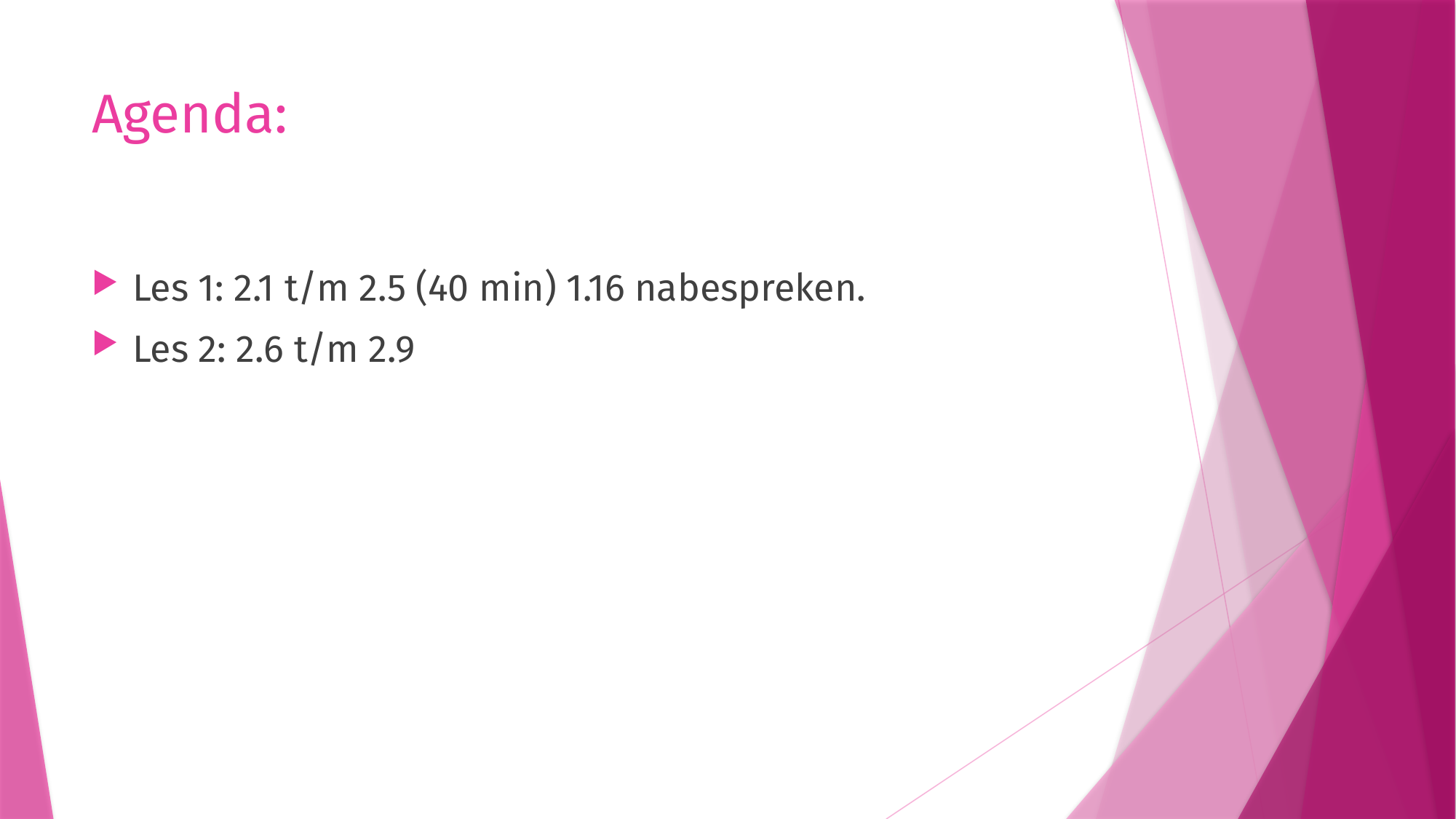

# Agenda:
Les 1: 2.1 t/m 2.5 (40 min) 1.16 nabespreken.
Les 2: 2.6 t/m 2.9